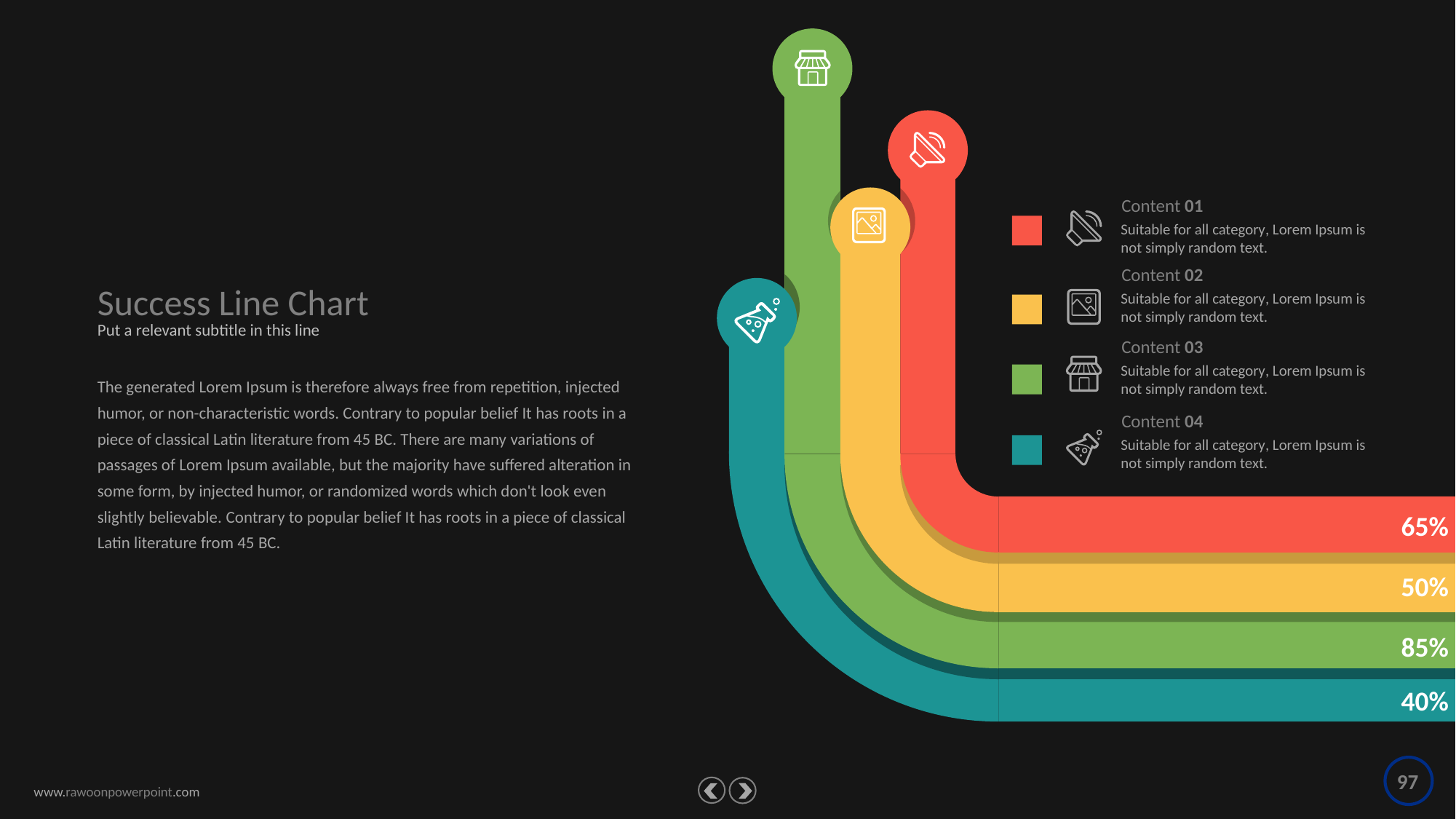

Content 01

Suitable for all category, Lorem Ipsum is not simply random text.

Success Line Chart
Content 02

Suitable for all category, Lorem Ipsum is not simply random text.

Put a relevant subtitle in this line

Content 03

Suitable for all category, Lorem Ipsum is not simply random text.

The generated Lorem Ipsum is therefore always free from repetition, injected humor, or non-characteristic words. Contrary to popular belief It has roots in a piece of classical Latin literature from 45 BC. There are many variations of passages of Lorem Ipsum available, but the majority have suffered alteration in some form, by injected humor, or randomized words which don't look even slightly believable. Contrary to popular belief It has roots in a piece of classical Latin literature from 45 BC.
Content 04

Suitable for all category, Lorem Ipsum is not simply random text.

65%

50%

85%

40%
97